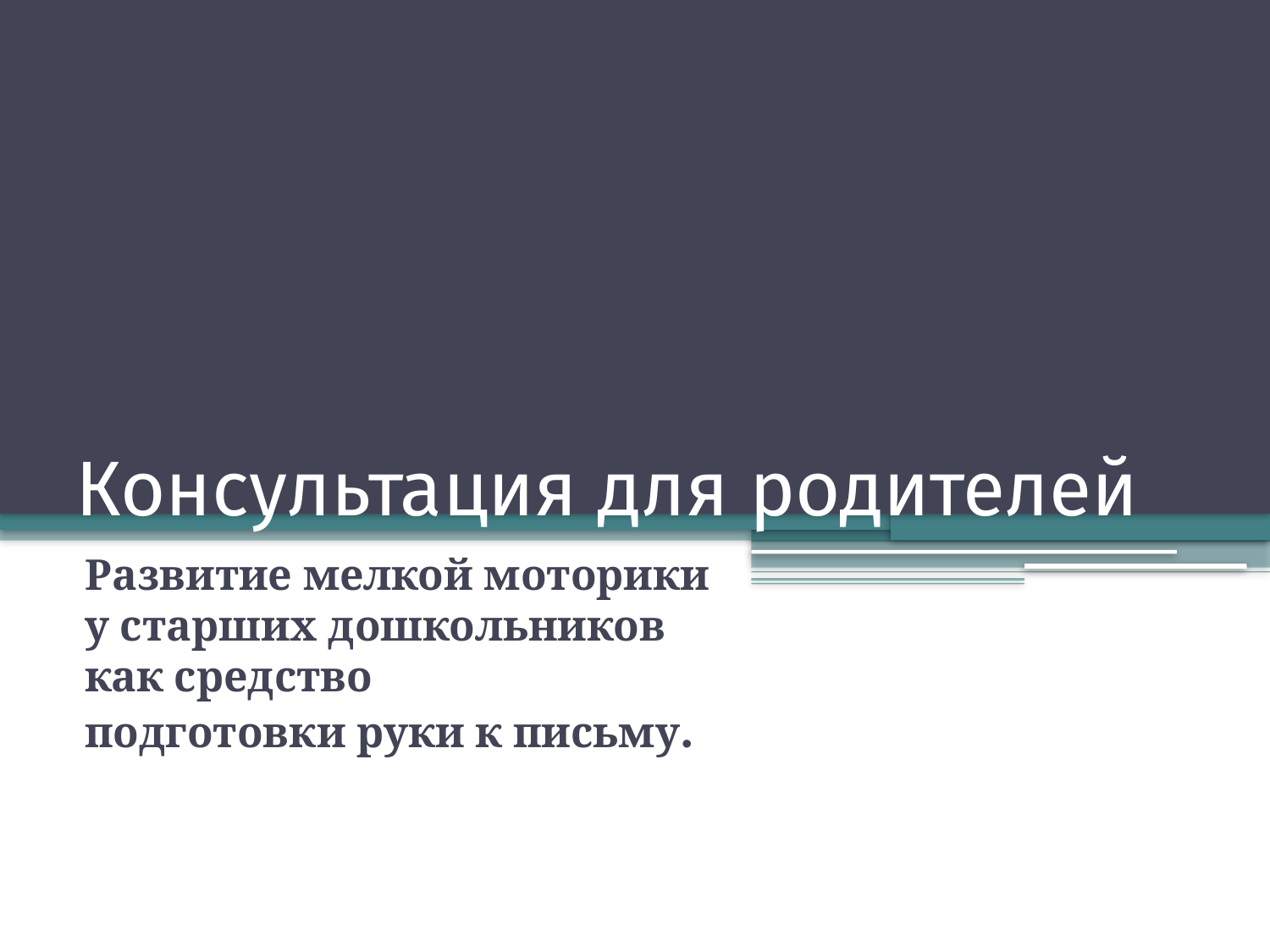

# Консультация для родителей
Развитие мелкой моторики у старших дошкольников как средство
подготовки руки к письму.